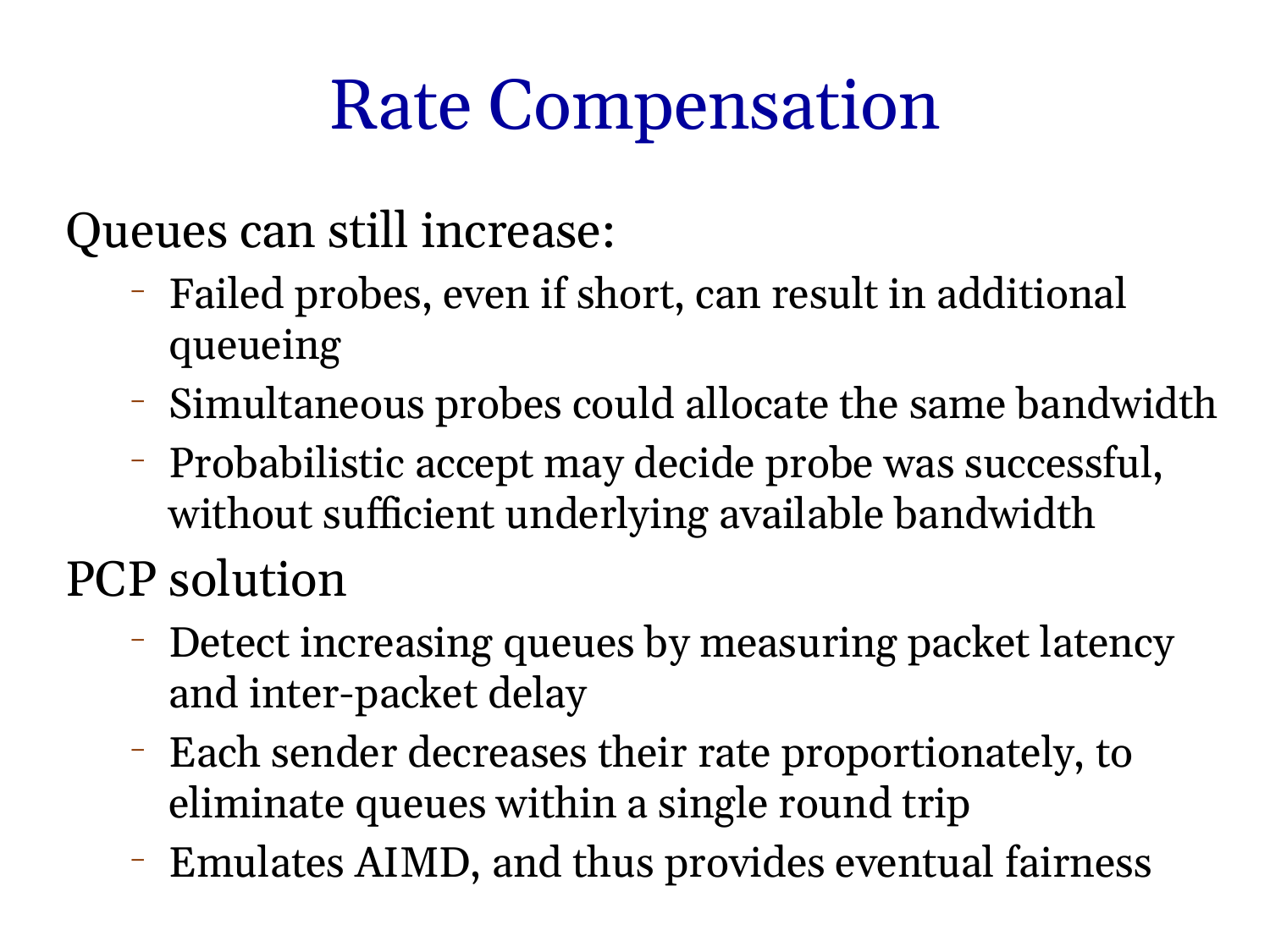

# Rate Compensation
Queues can still increase:
Failed probes, even if short, can result in additional queueing
Simultaneous probes could allocate the same bandwidth
Probabilistic accept may decide probe was successful, without sufficient underlying available bandwidth
PCP solution
Detect increasing queues by measuring packet latency and inter-packet delay
Each sender decreases their rate proportionately, to eliminate queues within a single round trip
Emulates AIMD, and thus provides eventual fairness